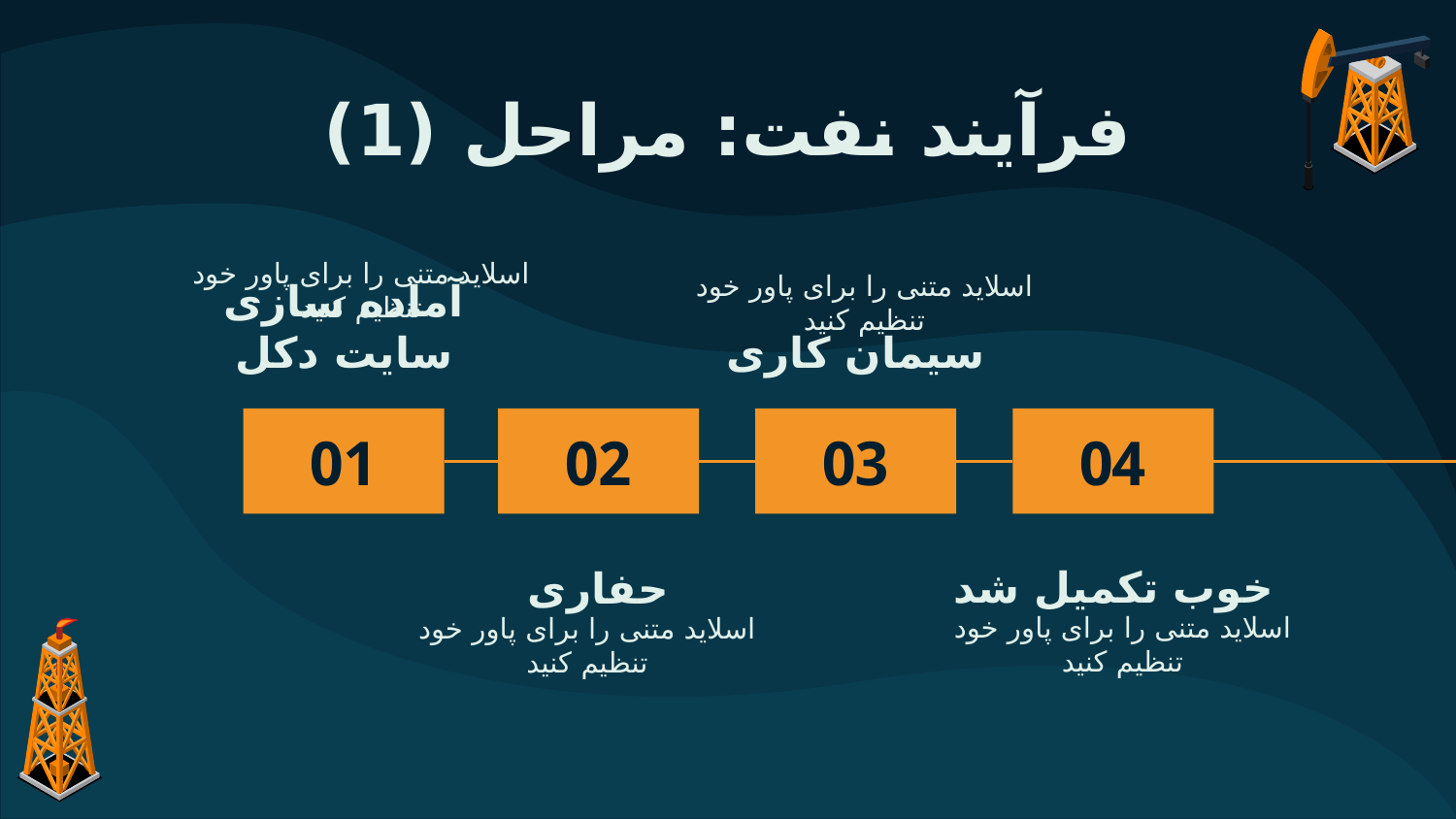

# فرآیند نفت: مراحل (1)
اسلاید متنی را برای پاور خود تنظیم کنید
اسلاید متنی را برای پاور خود تنظیم کنید
آماده سازی سایت دکل
سیمان کاری
01
02
03
04
خوب تکمیل شد
حفاری
اسلاید متنی را برای پاور خود تنظیم کنید
اسلاید متنی را برای پاور خود تنظیم کنید